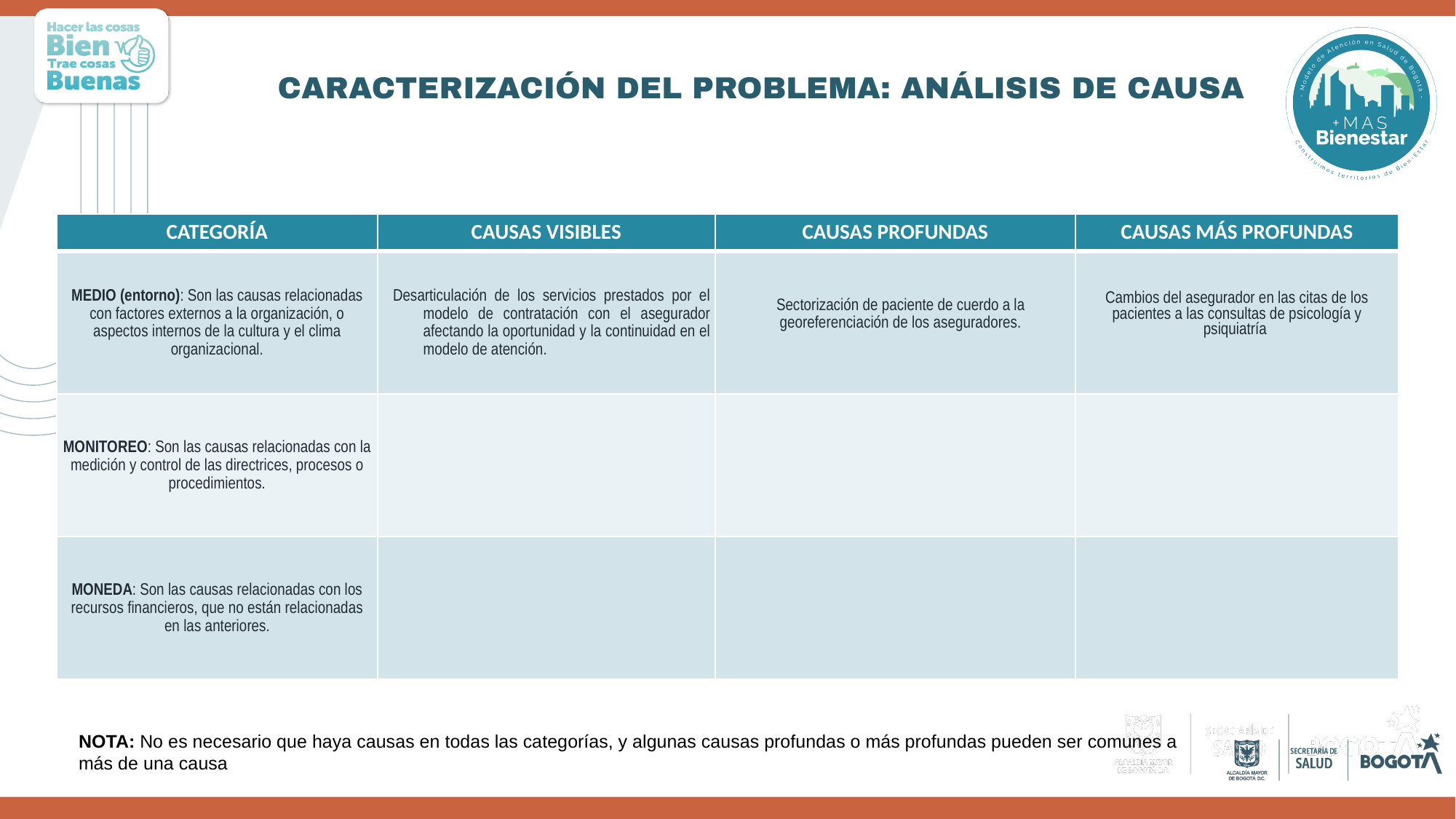

CARACTERIZACIÓN DEL PROBLEMA: ANÁLISIS DE CAUSA
| CATEGORÍA | CAUSAS VISIBLES | CAUSAS PROFUNDAS | CAUSAS MÁS PROFUNDAS |
| --- | --- | --- | --- |
| MEDIO (entorno): Son las causas relacionadas con factores externos a la organización, o aspectos internos de la cultura y el clima organizacional. | Desarticulación de los servicios prestados por el modelo de contratación con el asegurador afectando la oportunidad y la continuidad en el modelo de atención. | Sectorización de paciente de cuerdo a la georeferenciación de los aseguradores. | Cambios del asegurador en las citas de los pacientes a las consultas de psicología y psiquiatría |
| MONITOREO: Son las causas relacionadas con la medición y control de las directrices, procesos o procedimientos. |  |  |  |
| MONEDA: Son las causas relacionadas con los recursos financieros, que no están relacionadas en las anteriores. |  |  |  |
NOTA: No es necesario que haya causas en todas las categorías, y algunas causas profundas o más profundas pueden ser comunes a más de una causa